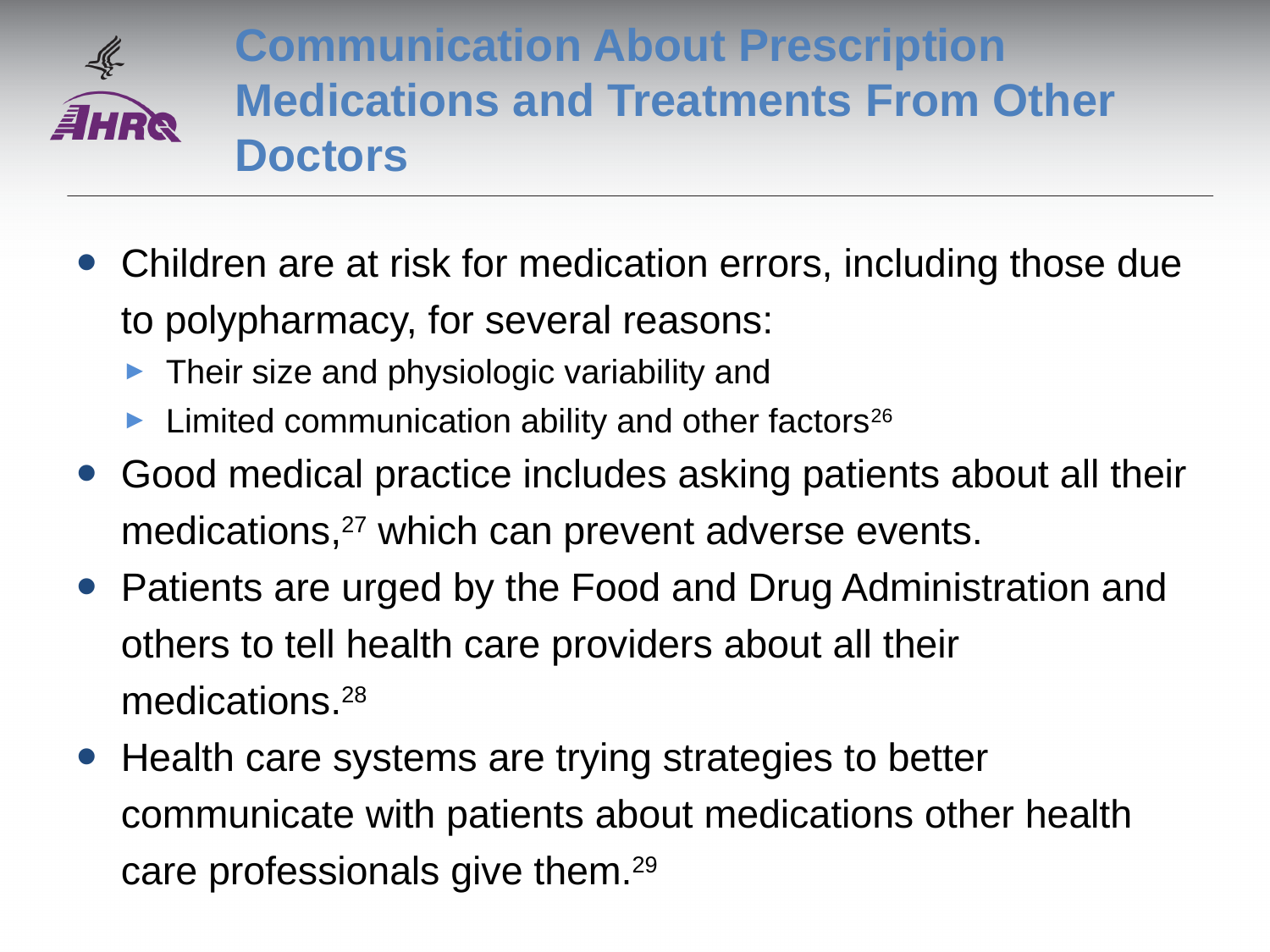

# Communication About Prescription Medications and Treatments From Other Doctors
Children are at risk for medication errors, including those due to polypharmacy, for several reasons:
Their size and physiologic variability and
Limited communication ability and other factors26
Good medical practice includes asking patients about all their medications,27 which can prevent adverse events.
Patients are urged by the Food and Drug Administration and others to tell health care providers about all their medications.28
Health care systems are trying strategies to better communicate with patients about medications other health care professionals give them.29